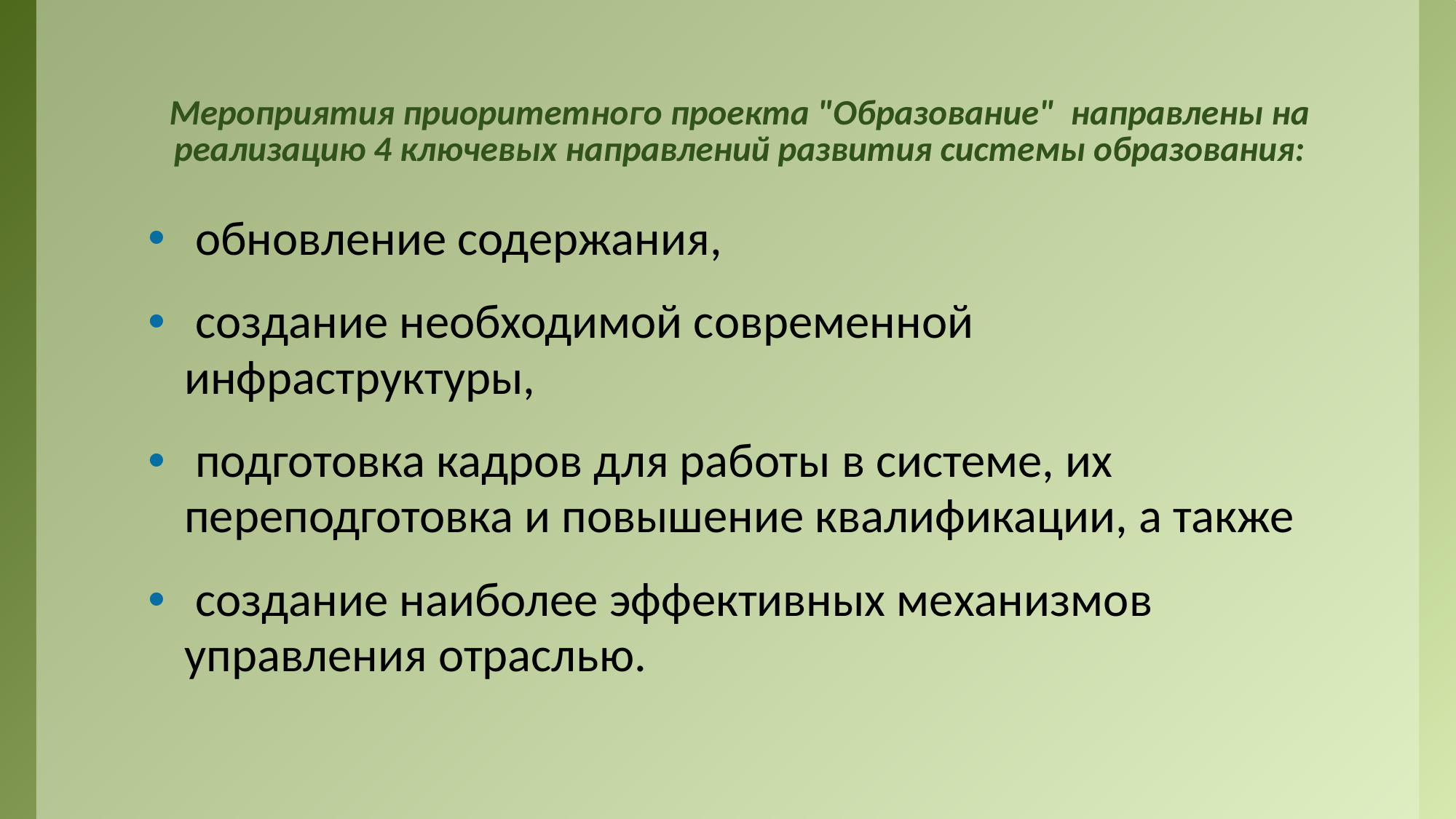

# Мероприятия приоритетного проекта "Образование"  направлены на реализацию 4 ключевых направлений развития системы образования:
 обновление содержания,
 создание необходимой современной инфраструктуры,
 подготовка кадров для работы в системе, их переподготовка и повышение квалификации, а также
 создание наиболее эффективных механизмов управления отраслью.